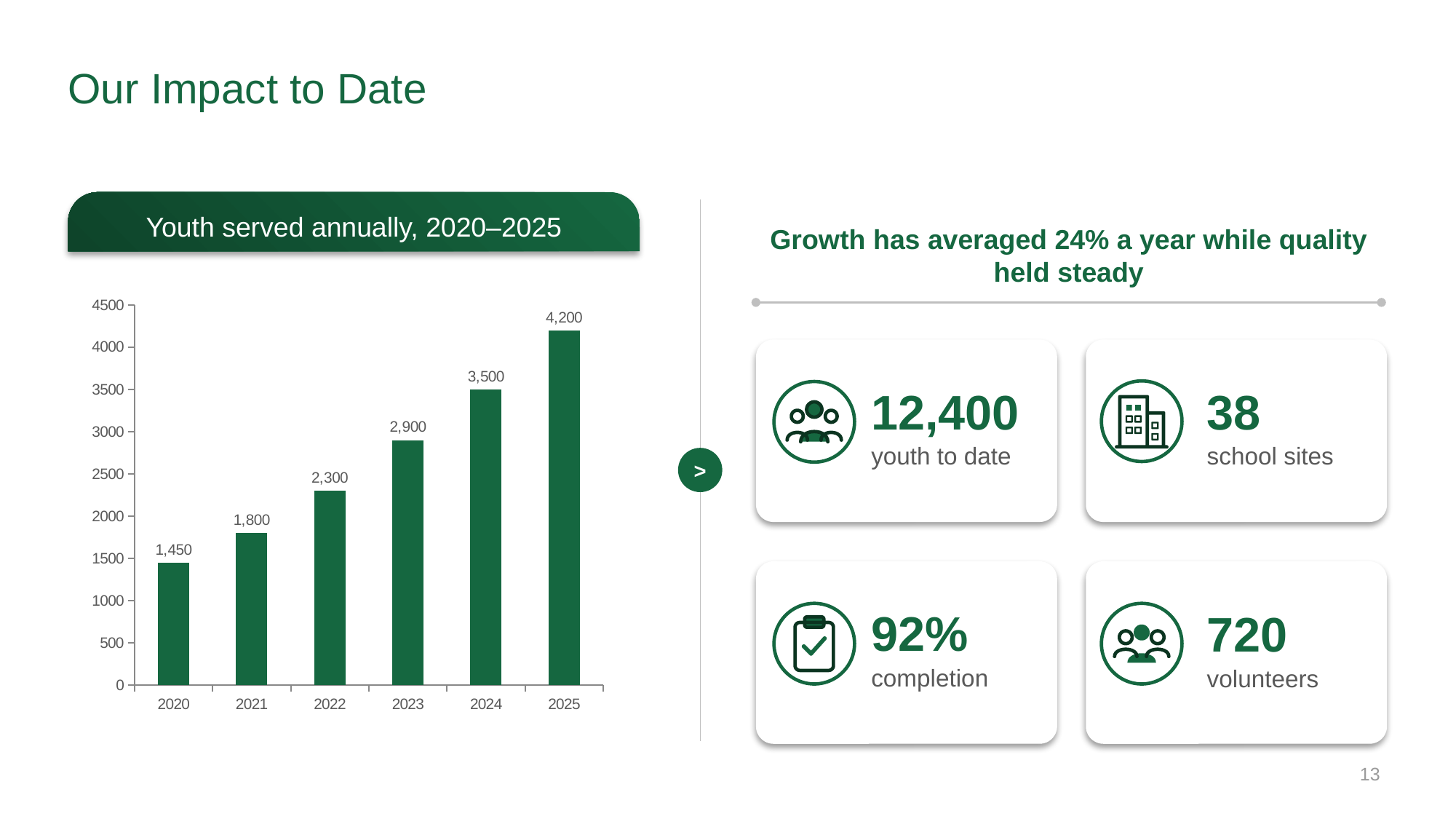

# Our Impact to Date
Youth served annually, 2020–2025
>
Growth has averaged 24% a year while quality held steady

### Chart

| Category | Youth served |
|---|---|
| 2020 | 1450.0 |
| 2021 | 1800.0 |
| 2022 | 2300.0 |
| 2023 | 2900.0 |
| 2024 | 3500.0 |
| 2025 | 4200.0 |

12,400
youth to date
38
school sites

92%
completion
720
volunteers

13